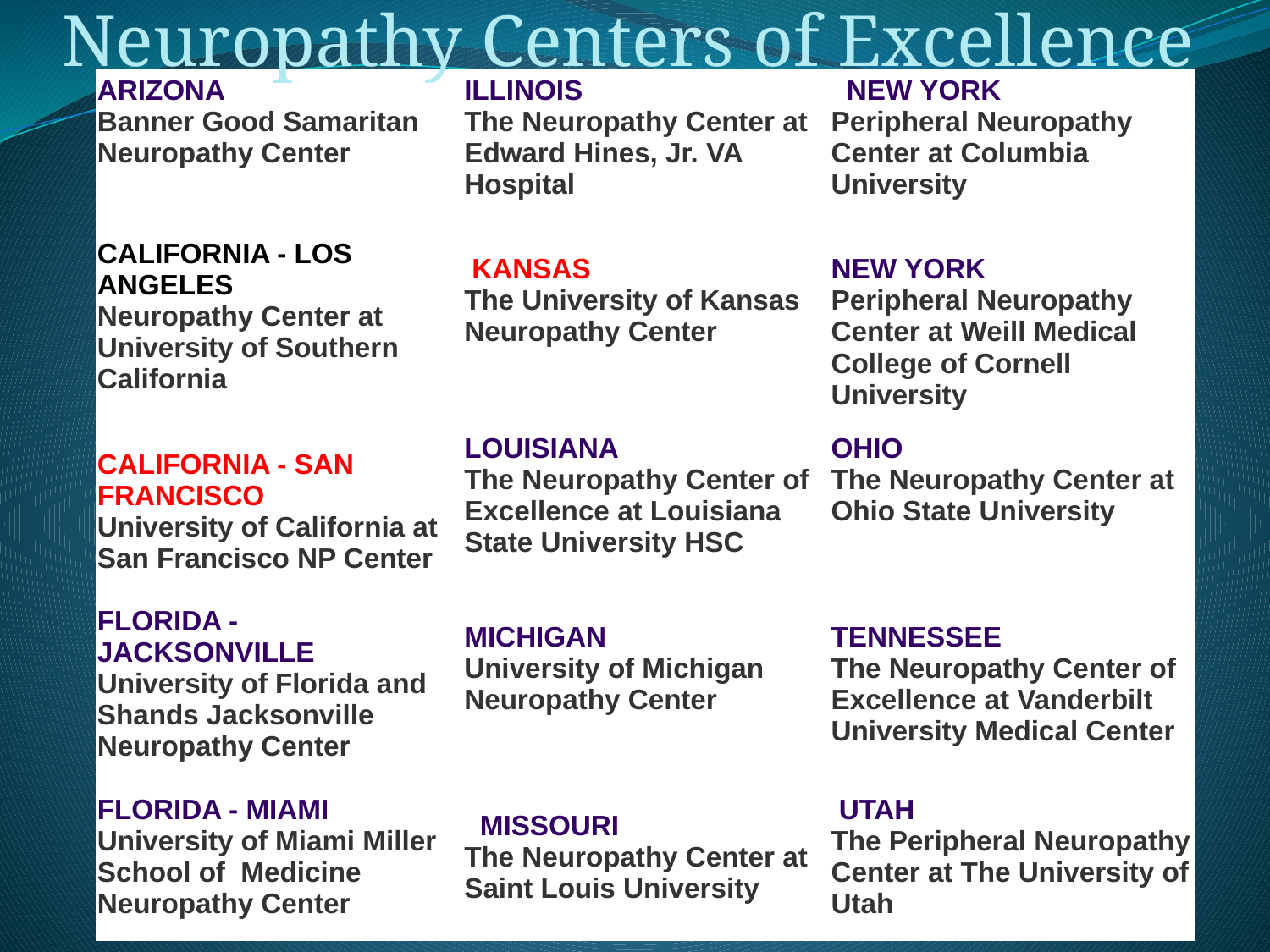

Neuropathy Centers of Excellence
| ARIZONA Banner Good Samaritan  Neuropathy Center | ILLINOIS The Neuropathy Center at Edward Hines, Jr. VA Hospital | NEW YORK Peripheral Neuropathy Center at Columbia University |
| --- | --- | --- |
| CALIFORNIA - LOS ANGELES Neuropathy Center at University of Southern California | KANSAS The University of Kansas Neuropathy Center | NEW YORK Peripheral Neuropathy Center at Weill Medical College of Cornell University |
| CALIFORNIA - SAN FRANCISCO University of California at San Francisco NP Center | LOUISIANA The Neuropathy Center of Excellence at Louisiana State University HSC | OHIO The Neuropathy Center at Ohio State University |
| FLORIDA - JACKSONVILLE University of Florida and Shands Jacksonville Neuropathy Center | MICHIGAN University of Michigan Neuropathy Center | TENNESSEE The Neuropathy Center of Excellence at Vanderbilt University Medical Center |
| FLORIDA - MIAMI University of Miami Miller School of Medicine Neuropathy Center | MISSOURI The Neuropathy Center at Saint Louis University | UTAH The Peripheral Neuropathy Center at The University of Utah |